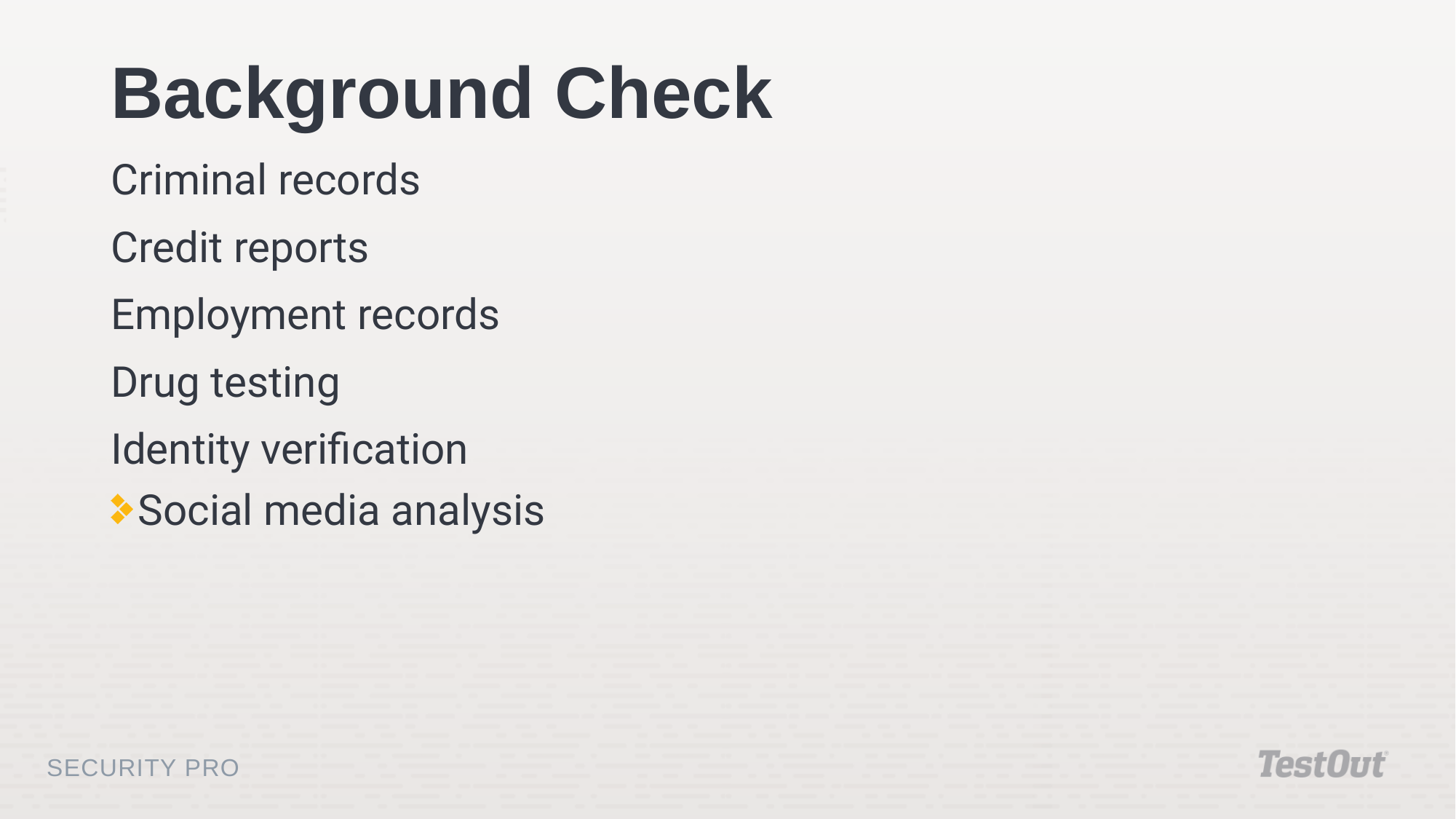

# Background Check
Criminal records
Credit reports
Employment records
Drug testing
Identity verification
Social media analysis
Security Pro